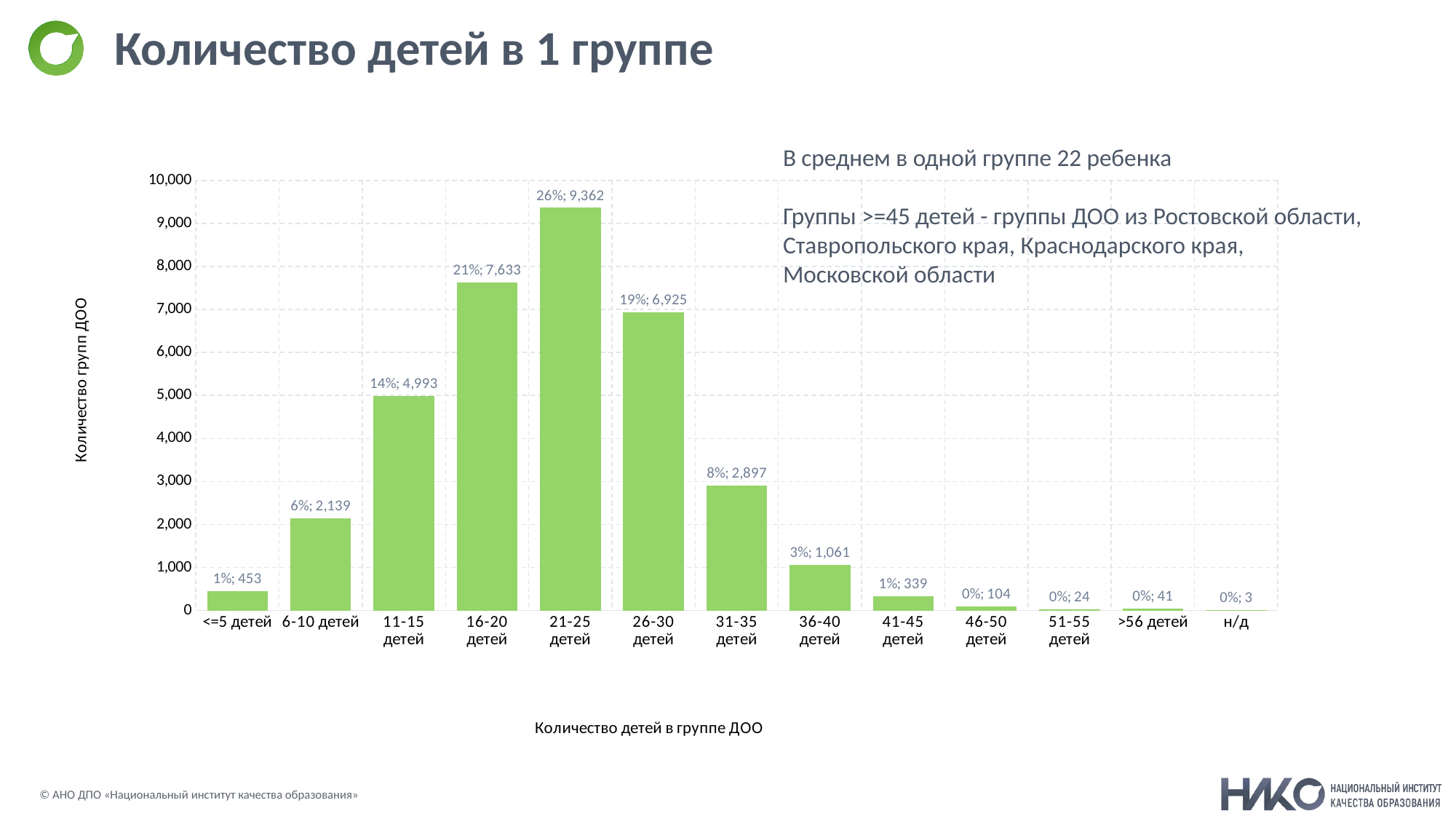

# Количество детей в 1 группе
В среднем в одной группе 22 ребенка
Группы >=45 детей - группы ДОО из Ростовской области,
Ставропольского края, Краснодарского края,
Московской области

### Chart

| Category |  |
|---|---|
| <=5 детей | 452.7673073334577 |
| 6-10 детей | 2139.3506251166264 |
| 11-15 детей | 4993.491323008024 |
| 16-20 детей | 7632.793431610376 |
| 21-25 детей | 9361.541332338124 |
| 26-30 детей | 6925.030789326366 |
| 31-35 детей | 2897.309199477514 |
| 36-40 детей | 1061.1420041052436 |
| 41-45 детей | 339.3245008397089 |
| 46-50 детей | 104.40753871991042 |
| 51-55 детей | 24.094047396902408 |
| >56 детей | 41.160664303041614 |
| н/д | 3.011755924612801 |